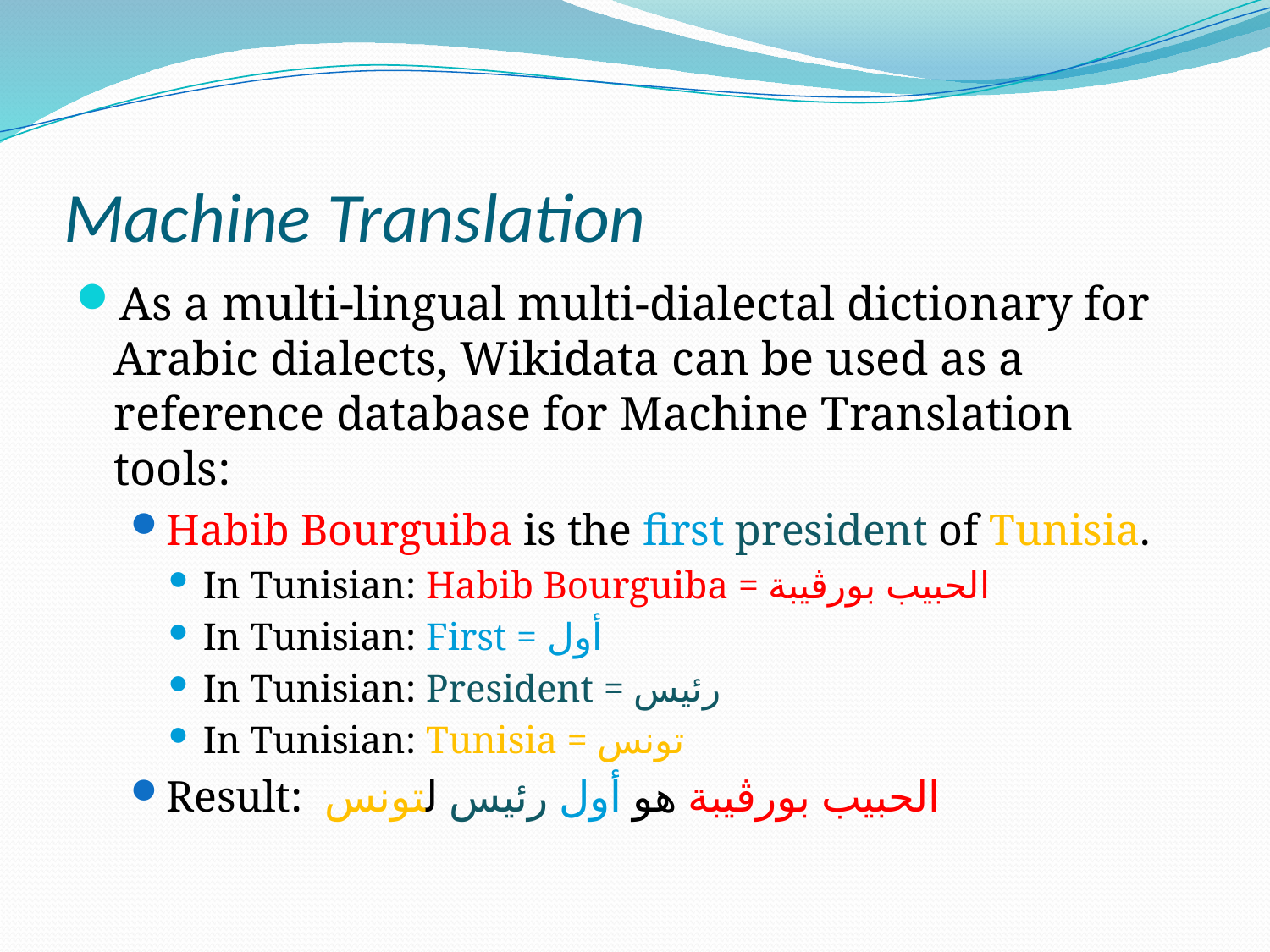

# Machine Translation
As a multi-lingual multi-dialectal dictionary for Arabic dialects, Wikidata can be used as a reference database for Machine Translation tools:
Habib Bourguiba is the first president of Tunisia.
In Tunisian: Habib Bourguiba = الحبيب بورڨيبة
In Tunisian: First = أول
In Tunisian: President = رئيس
In Tunisian: Tunisia = تونس
Result:  الحبيب بورڨيبة هو أول رئيس لتونس